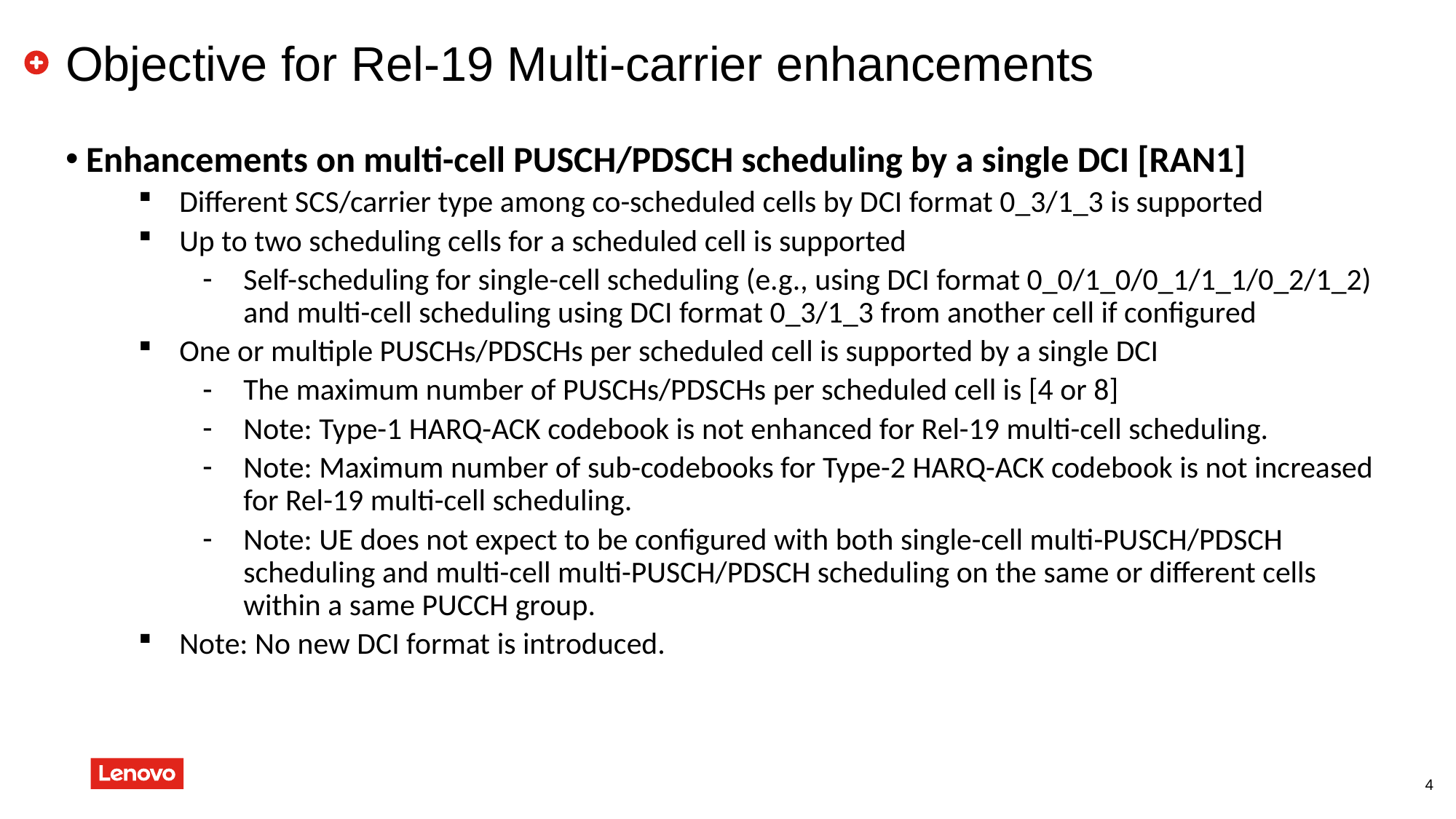

# Objective for Rel-19 Multi-carrier enhancements
Enhancements on multi-cell PUSCH/PDSCH scheduling by a single DCI [RAN1]
Different SCS/carrier type among co-scheduled cells by DCI format 0_3/1_3 is supported
Up to two scheduling cells for a scheduled cell is supported
Self-scheduling for single-cell scheduling (e.g., using DCI format 0_0/1_0/0_1/1_1/0_2/1_2) and multi-cell scheduling using DCI format 0_3/1_3 from another cell if configured
One or multiple PUSCHs/PDSCHs per scheduled cell is supported by a single DCI
The maximum number of PUSCHs/PDSCHs per scheduled cell is [4 or 8]
Note: Type-1 HARQ-ACK codebook is not enhanced for Rel-19 multi-cell scheduling.
Note: Maximum number of sub-codebooks for Type-2 HARQ-ACK codebook is not increased for Rel-19 multi-cell scheduling.
Note: UE does not expect to be configured with both single-cell multi-PUSCH/PDSCH scheduling and multi-cell multi-PUSCH/PDSCH scheduling on the same or different cells within a same PUCCH group.
Note: No new DCI format is introduced.